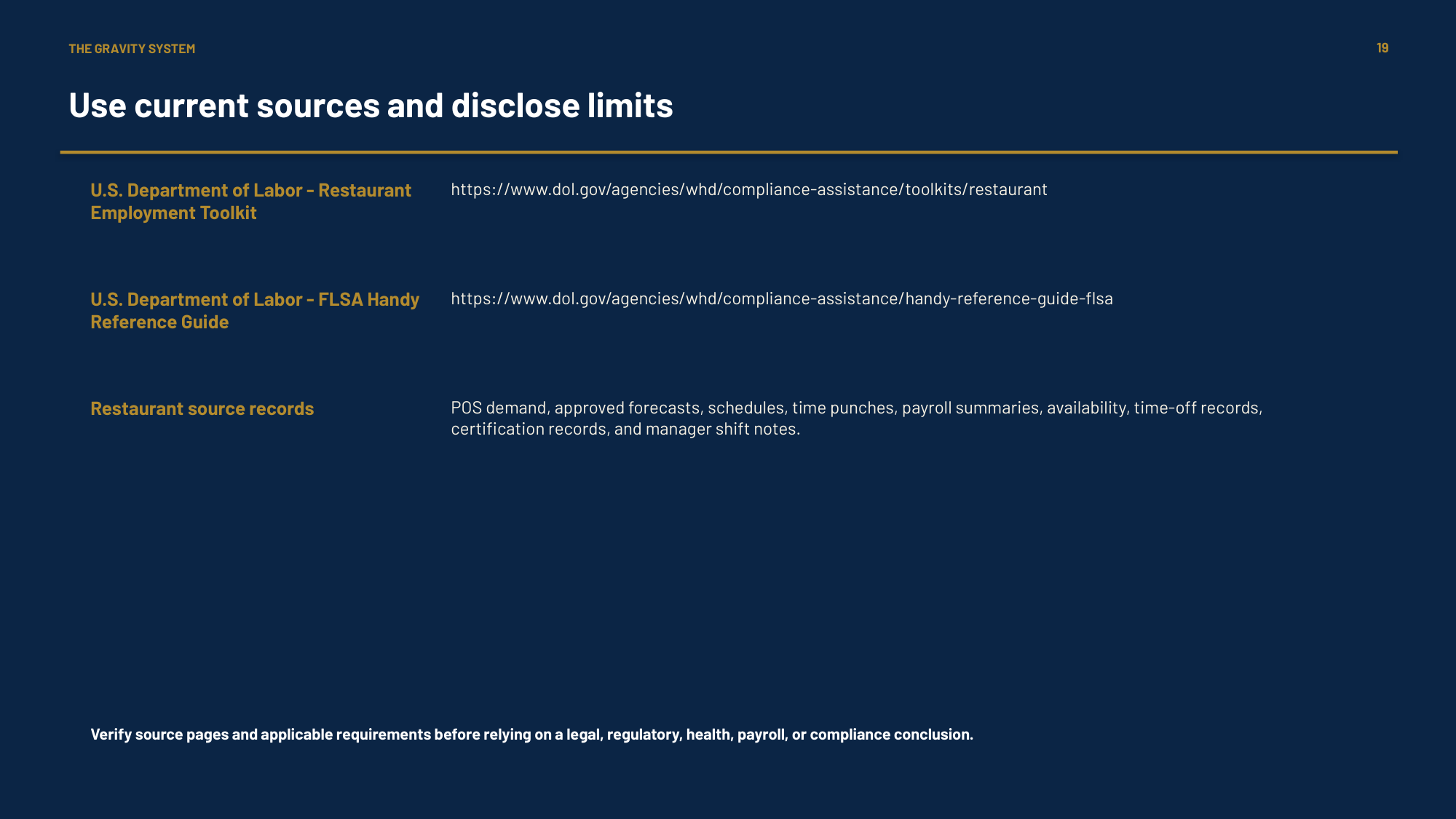

19
THE GRAVITY SYSTEM
Use current sources and disclose limits

U.S. Department of Labor - Restaurant Employment Toolkit
https://www.dol.gov/agencies/whd/compliance-assistance/toolkits/restaurant
U.S. Department of Labor - FLSA Handy Reference Guide
https://www.dol.gov/agencies/whd/compliance-assistance/handy-reference-guide-flsa
Restaurant source records
POS demand, approved forecasts, schedules, time punches, payroll summaries, availability, time-off records, certification records, and manager shift notes.
Verify source pages and applicable requirements before relying on a legal, regulatory, health, payroll, or compliance conclusion.